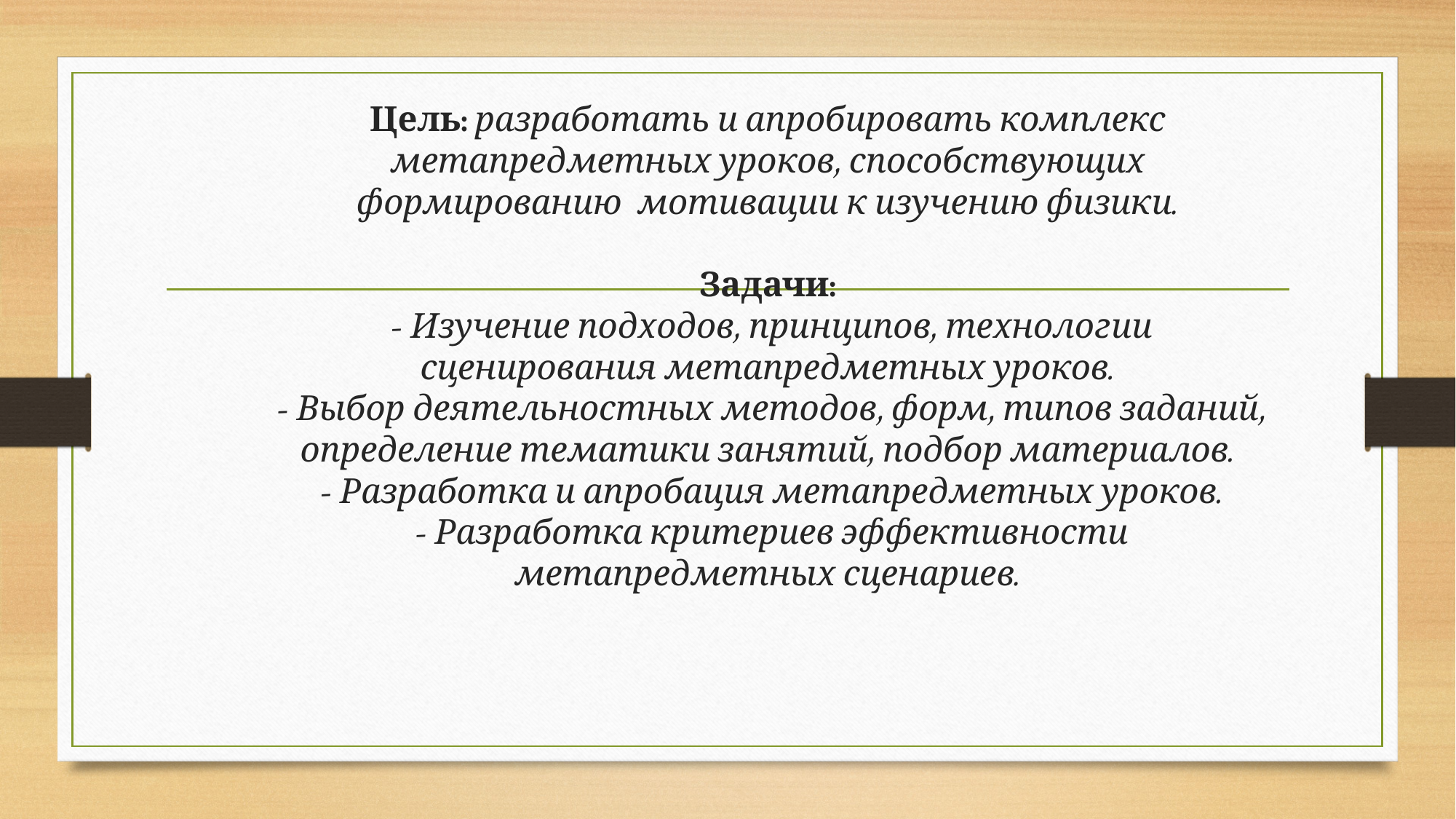

# Цель: разработать и апробировать комплекс метапредметных уроков, способствующих формированию  мотивации к изучению физики. Задачи: - Изучение подходов, принципов, технологии сценирования метапредметных уроков. - Выбор деятельностных методов, форм, типов заданий, определение тематики занятий, подбор материалов. - Разработка и апробация метапредметных уроков. - Разработка критериев эффективности метапредметных сценариев.